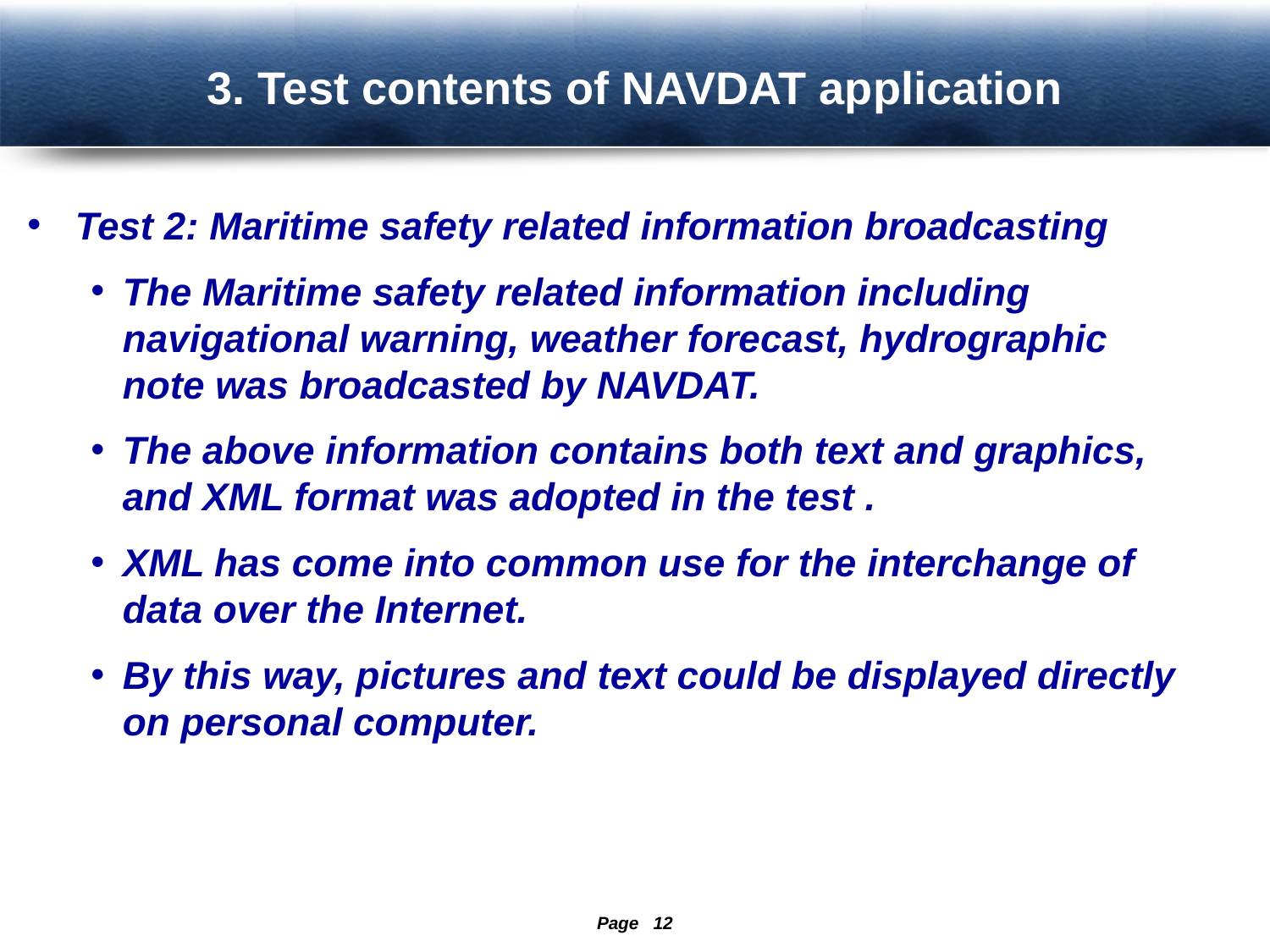

3. Test contents of NAVDAT application
Test 2: Maritime safety related information broadcasting
The Maritime safety related information including navigational warning, weather forecast, hydrographic note was broadcasted by NAVDAT.
The above information contains both text and graphics, and XML format was adopted in the test .
XML has come into common use for the interchange of data over the Internet.
By this way, pictures and text could be displayed directly on personal computer.